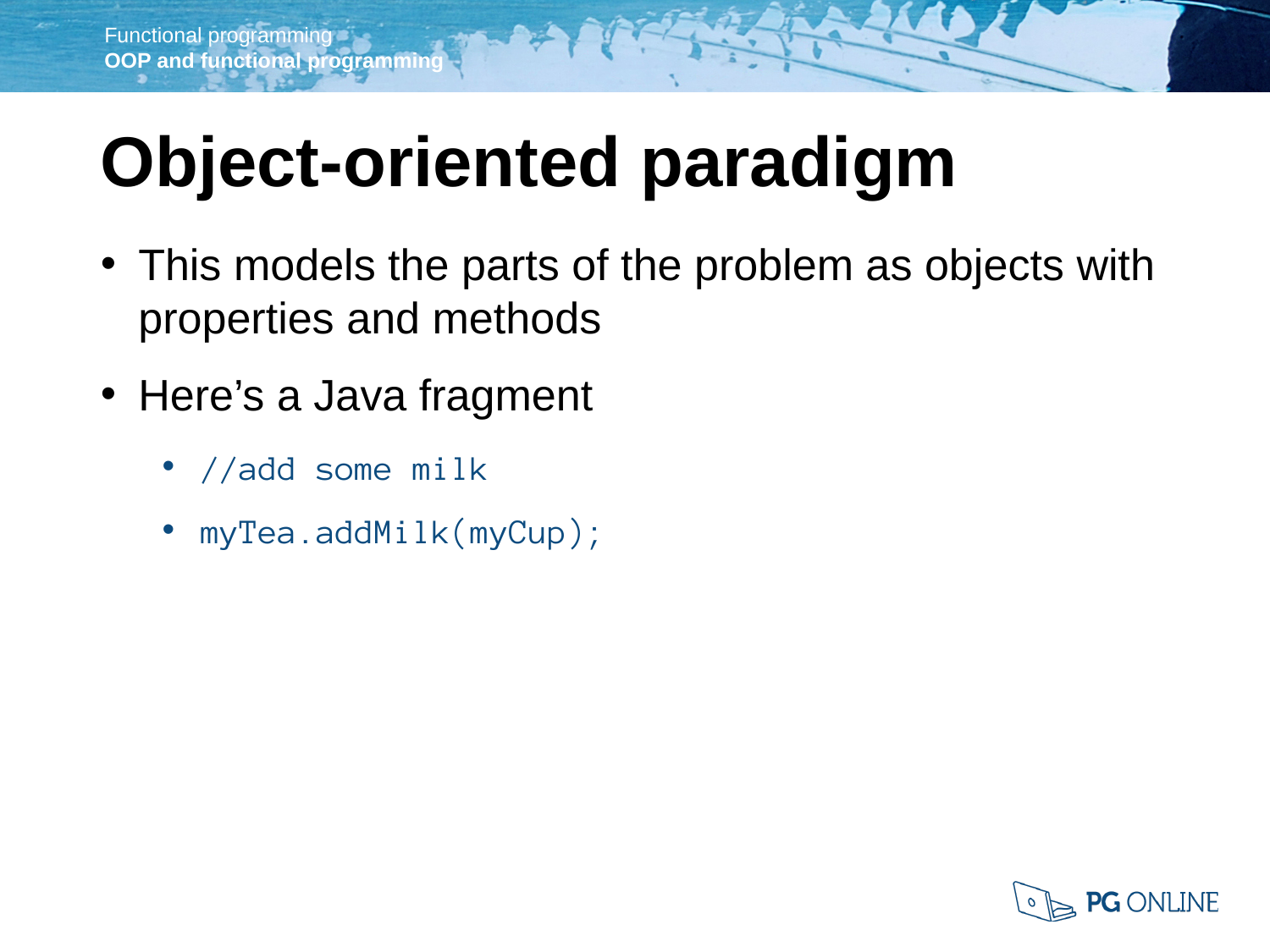

Object-oriented paradigm
This models the parts of the problem as objects with properties and methods
Here’s a Java fragment
//add some milk
myTea.addMilk(myCup);